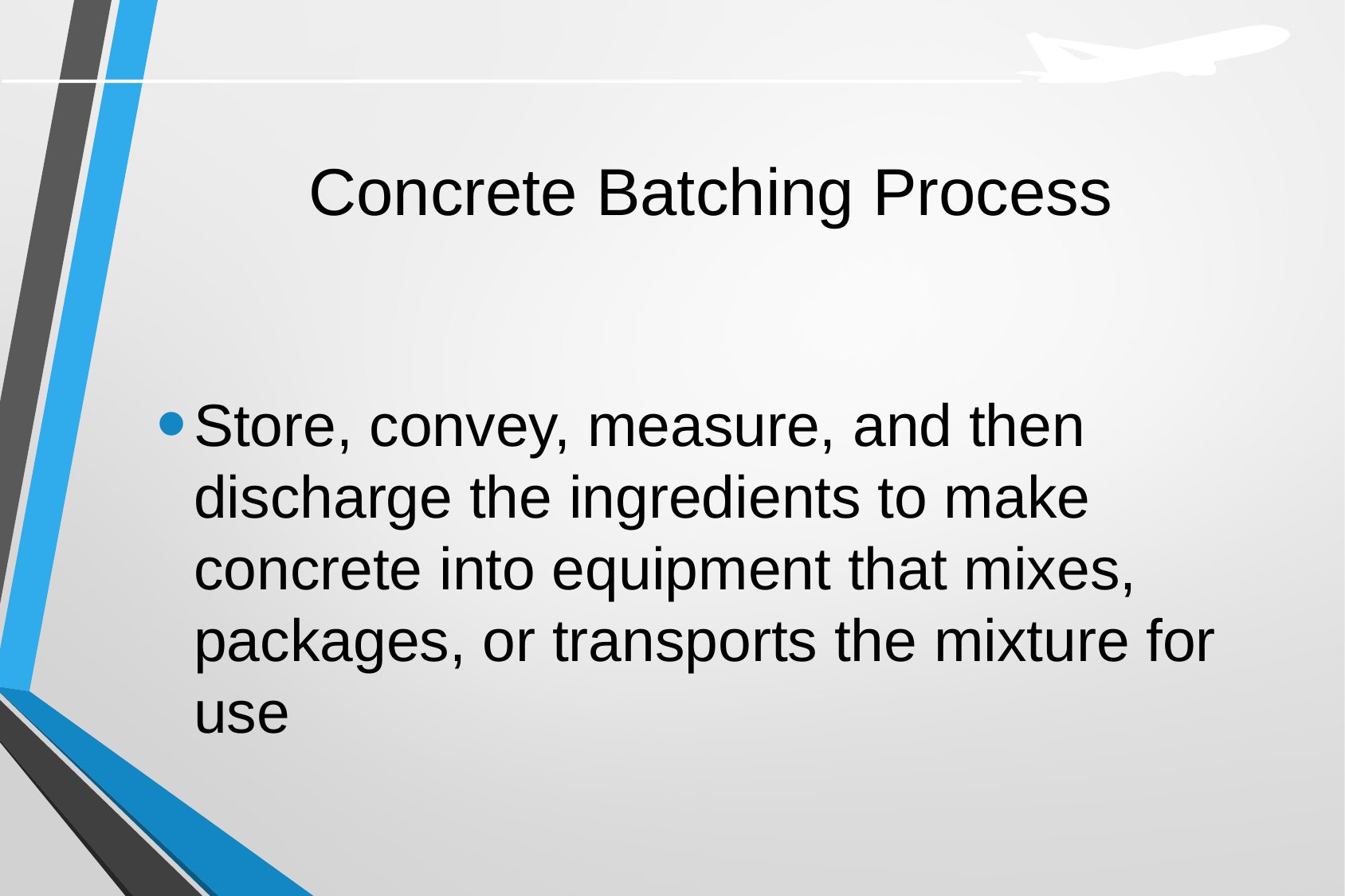

# Concrete Batching Process
Store, convey, measure, and then discharge the ingredients to make concrete into equipment that mixes, packages, or transports the mixture for use